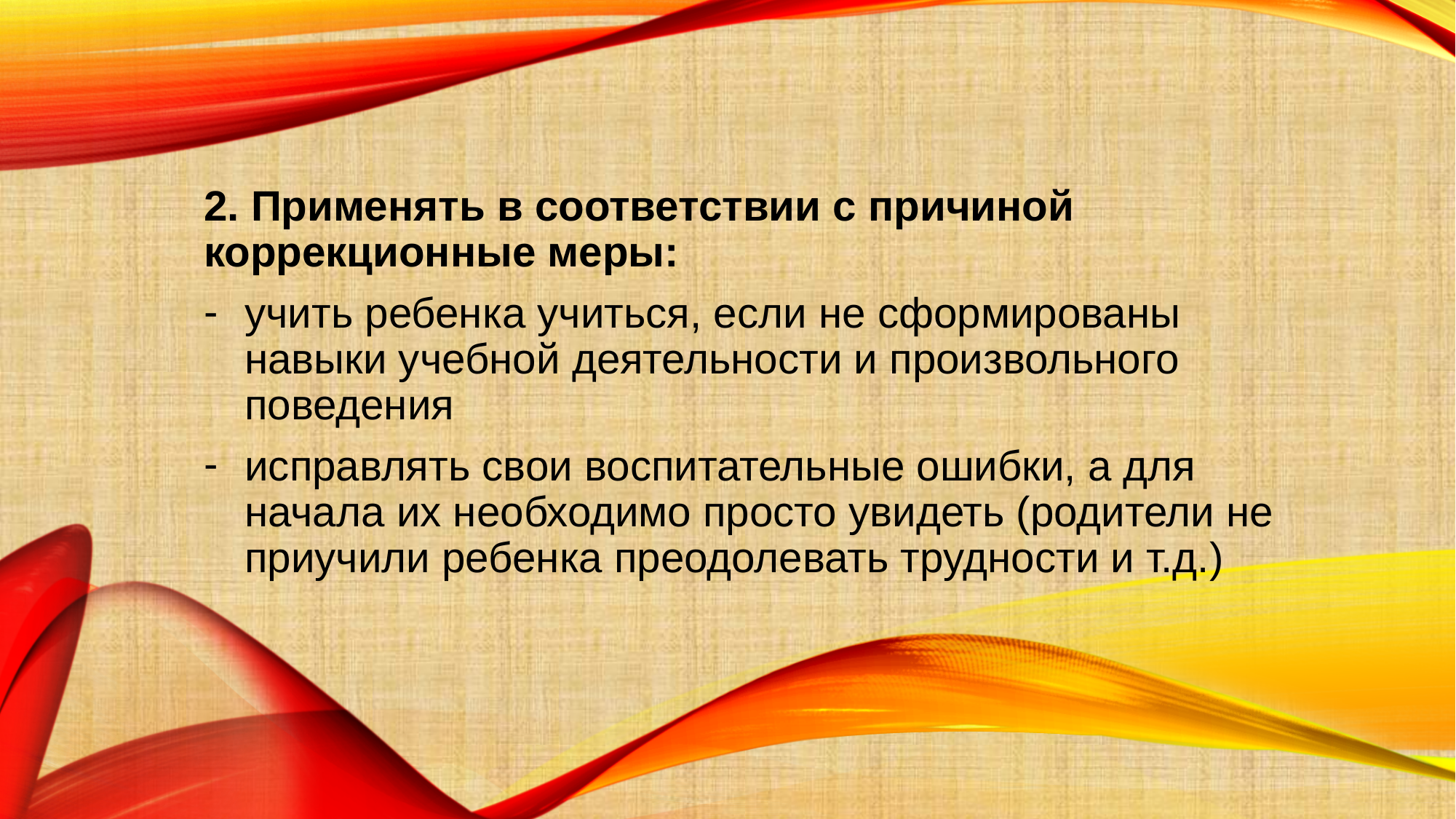

#
2. Применять в соответствии с причиной    коррекционные меры:
учить ребенка учиться, если не сформированы навыки учебной деятельности и произвольного поведения
исправлять свои воспитательные ошибки, а для начала их необходимо просто увидеть (родители не приучили ребенка преодолевать трудности и т.д.)